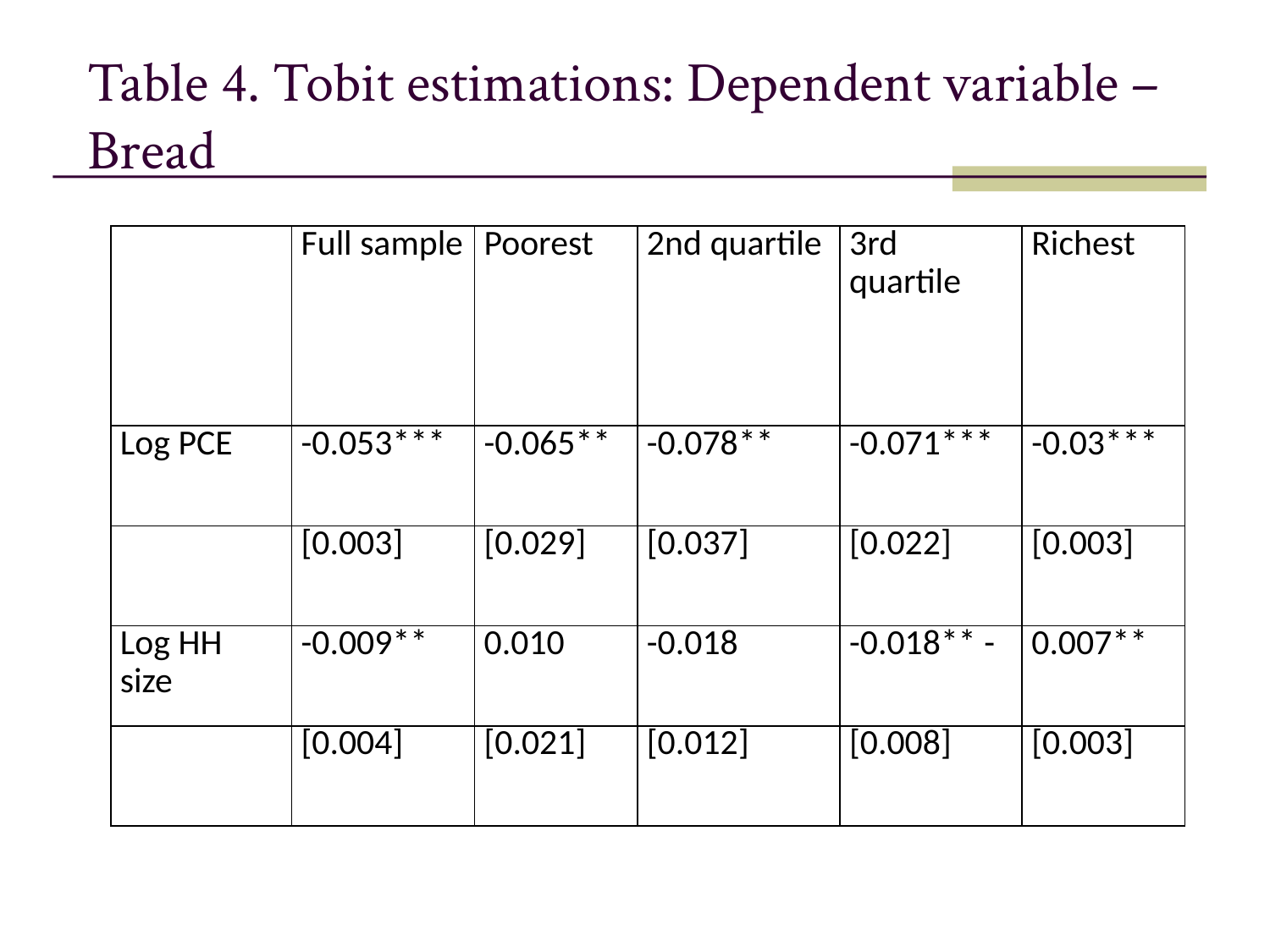

# Table 4. Tobit estimations: Dependent variable – Bread
|  | Full sample | Poorest | 2nd quartile | 3rd quartile | Richest |
| --- | --- | --- | --- | --- | --- |
| Log PCE | -0.053\*\*\* | -0.065\*\* | -0.078\*\* | -0.071\*\*\* | -0.03\*\*\* |
|  | [0.003] | [0.029] | [0.037] | [0.022] | [0.003] |
| Log HH size | -0.009\*\* | 0.010 | -0.018 | -0.018\*\* - | 0.007\*\* |
|  | [0.004] | [0.021] | [0.012] | [0.008] | [0.003] |